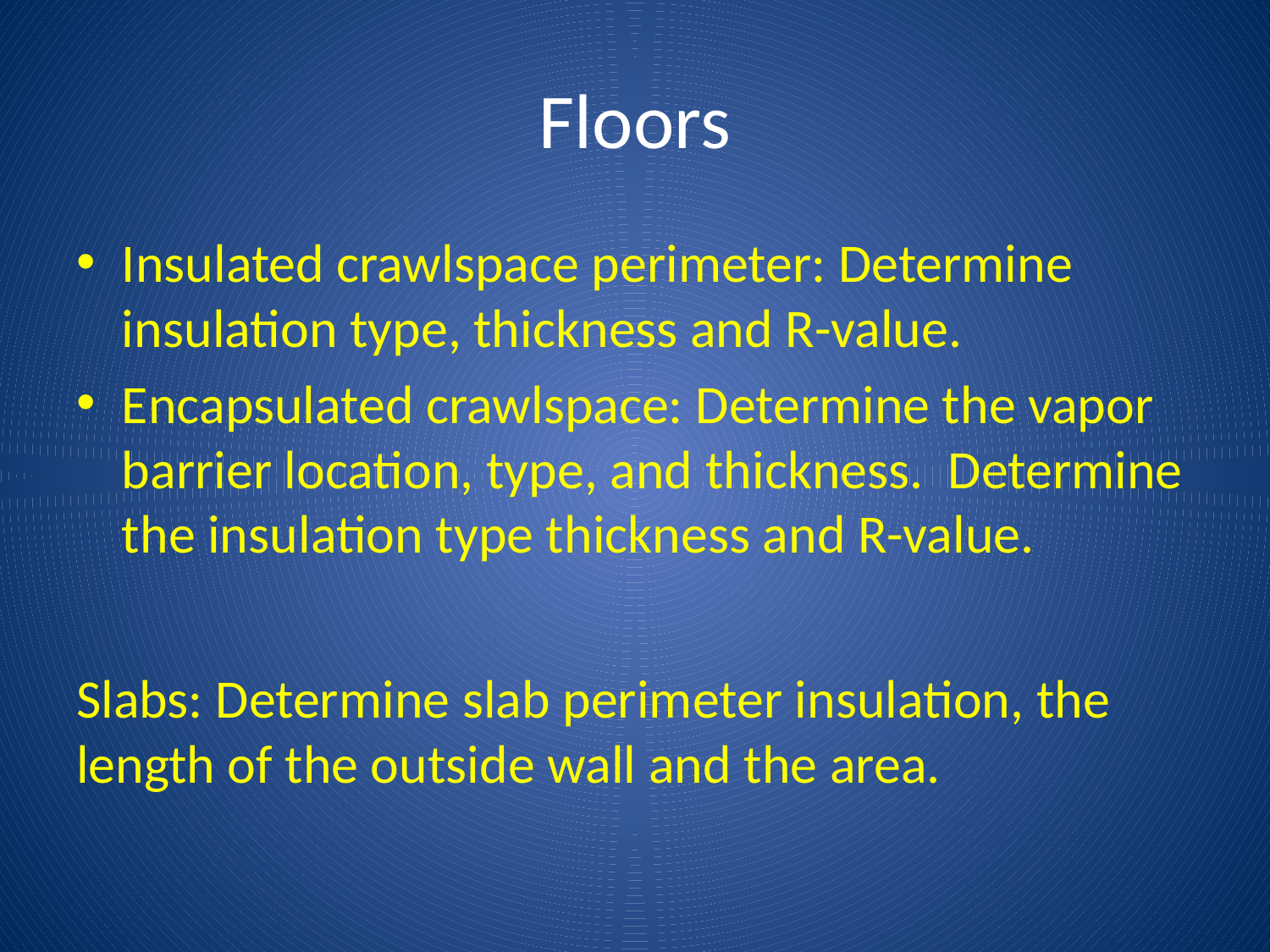

# Floors
Insulated crawlspace perimeter: Determine insulation type, thickness and R-value.
Encapsulated crawlspace: Determine the vapor barrier location, type, and thickness.  Determine the insulation type thickness and R-value.

Slabs: Determine slab perimeter insulation, the length of the outside wall and the area.